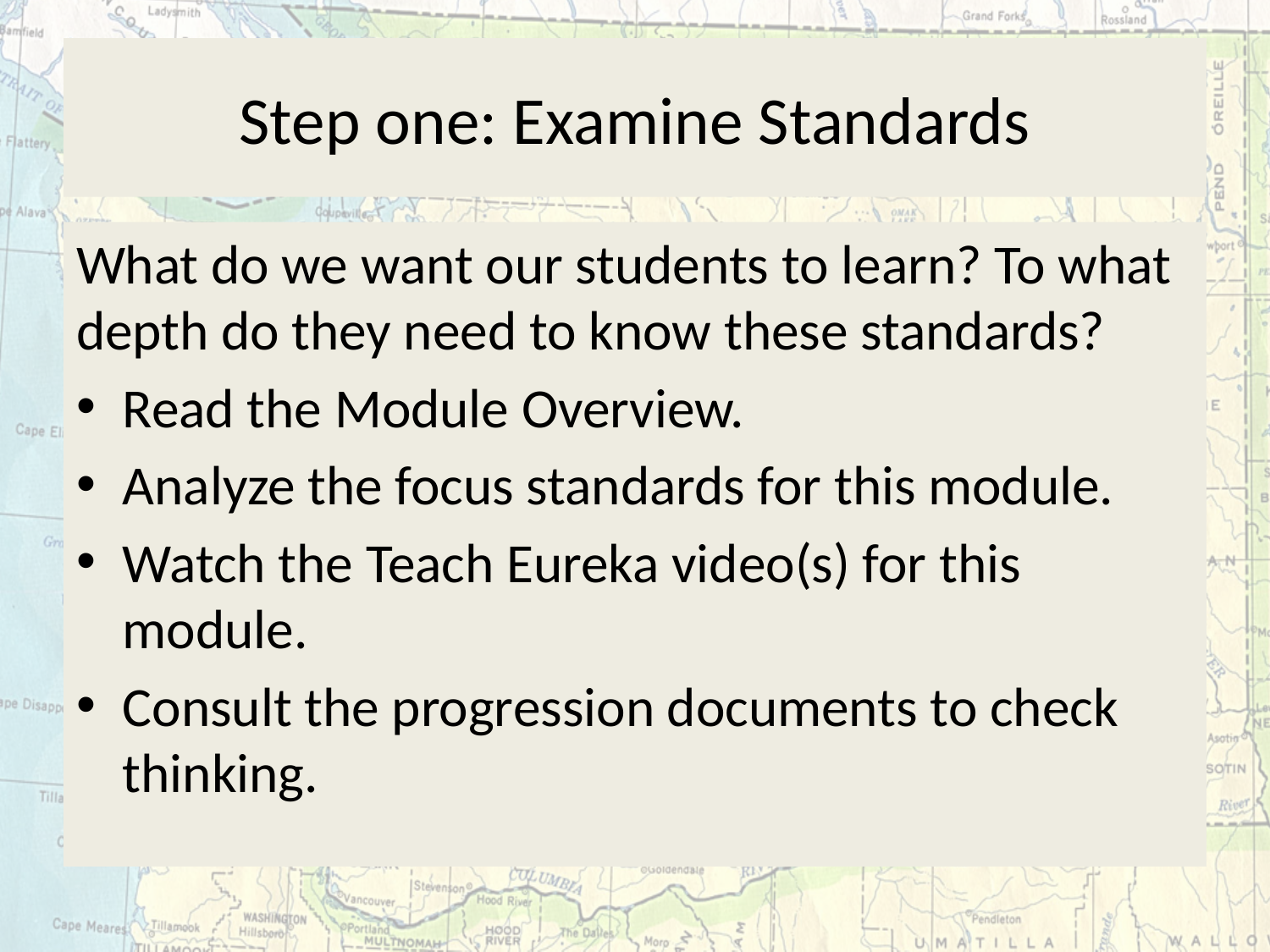

# Step one: Examine Standards
What do we want our students to learn? To what depth do they need to know these standards?
Read the Module Overview.
Analyze the focus standards for this module.
Watch the Teach Eureka video(s) for this module.
Consult the progression documents to check thinking.